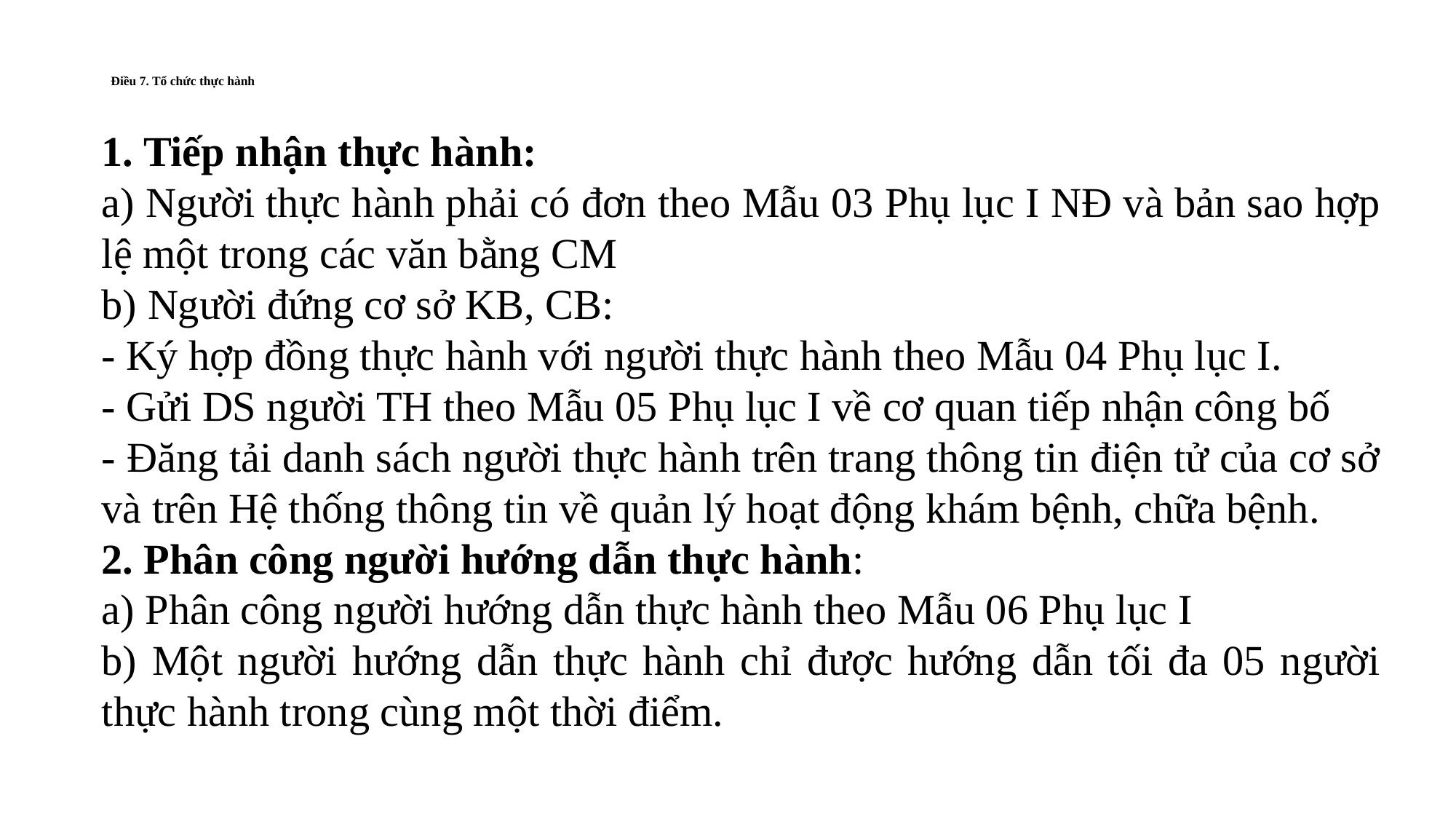

# Điều 7. Tổ chức thực hành
1. Tiếp nhận thực hành:
a) Người thực hành phải có đơn theo Mẫu 03 Phụ lục I NĐ và bản sao hợp lệ một trong các văn bằng CM
b) Người đứng cơ sở KB, CB:
- Ký hợp đồng thực hành với người thực hành theo Mẫu 04 Phụ lục I.
- Gửi DS người TH theo Mẫu 05 Phụ lục I về cơ quan tiếp nhận công bố
- Đăng tải danh sách người thực hành trên trang thông tin điện tử của cơ sở và trên Hệ thống thông tin về quản lý hoạt động khám bệnh, chữa bệnh.
2. Phân công người hướng dẫn thực hành:
a) Phân công người hướng dẫn thực hành theo Mẫu 06 Phụ lục I
b) Một người hướng dẫn thực hành chỉ được hướng dẫn tối đa 05 người thực hành trong cùng một thời điểm.